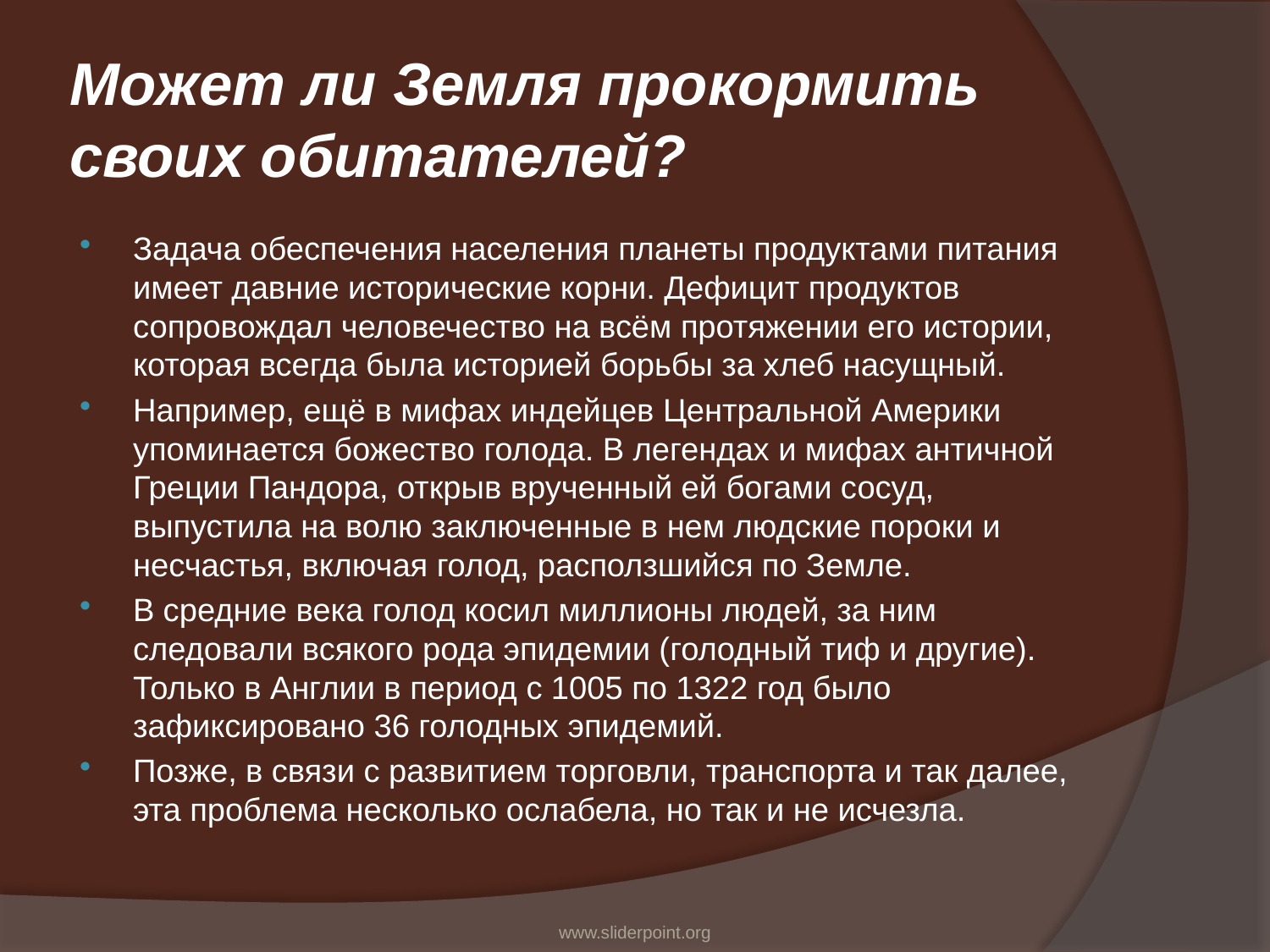

# Может ли Земля прокормить своих обитателей?
Задача обеспечения населения планеты продуктами питания имеет давние исторические корни. Дефицит продуктов сопровождал человечество на всём протяжении его истории, которая всегда была историей борьбы за хлеб насущный.
Например, ещё в мифах индейцев Центральной Америки упоминается божество голода. В легендах и мифах античной Греции Пандора, открыв врученный ей богами сосуд, выпустила на волю заключенные в нем людские пороки и несчастья, включая голод, расползшийся по Земле.
В средние века голод косил миллионы людей, за ним следовали всякого рода эпидемии (голодный тиф и другие). Только в Англии в период с 1005 по 1322 год было зафиксировано 36 голодных эпидемий.
Позже, в связи с развитием торговли, транспорта и так далее, эта проблема несколько ослабела, но так и не исчезла.

www.sliderpoint.org